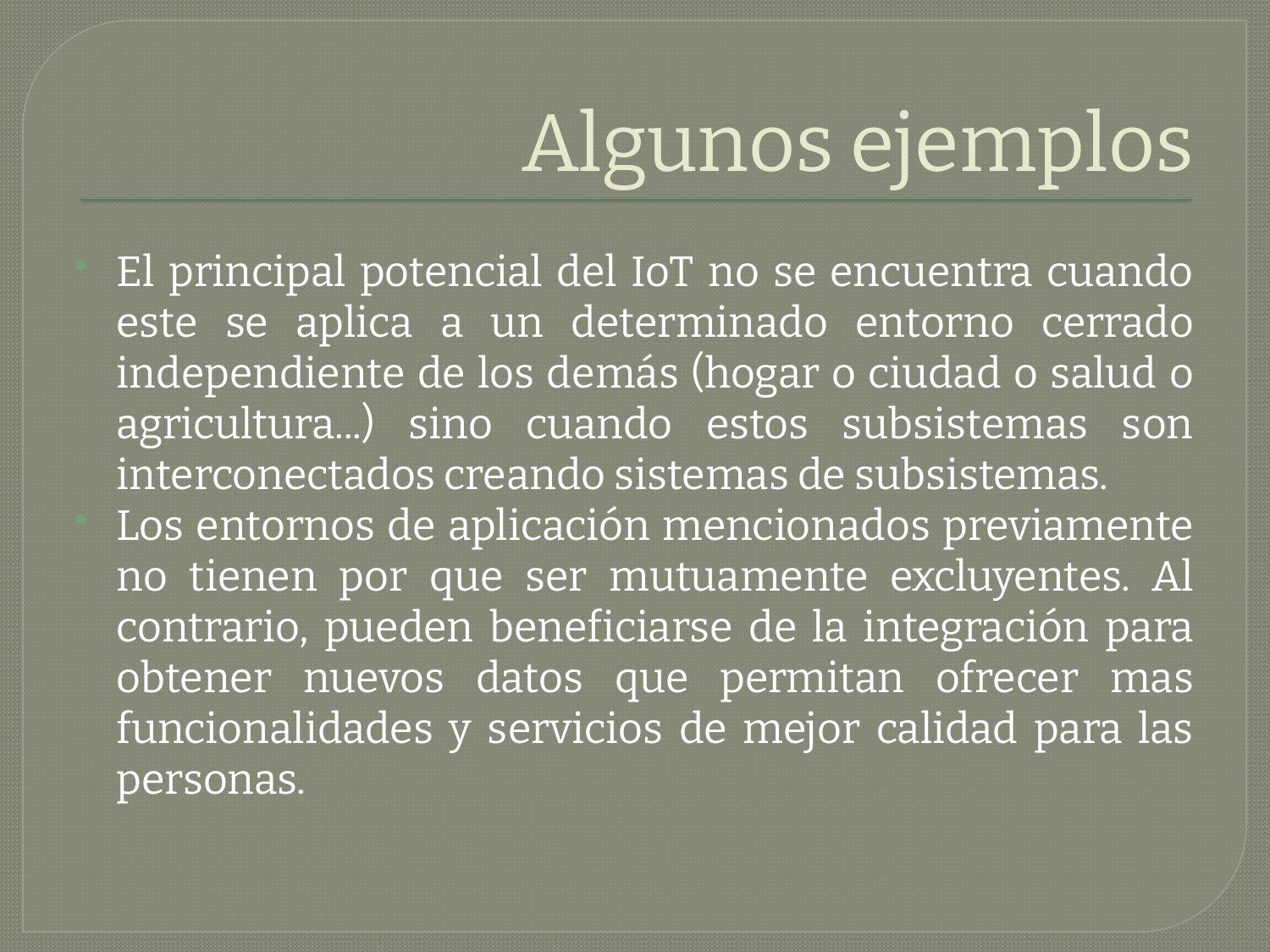

# Algunos ejemplos
El principal potencial del IoT no se encuentra cuando este se aplica a un determinado entorno cerrado independiente de los demás (hogar o ciudad o salud o agricultura...) sino cuando estos subsistemas son interconectados creando sistemas de subsistemas.
Los entornos de aplicación mencionados previamente no tienen por que ser mutuamente excluyentes. Al contrario, pueden beneficiarse de la integración para obtener nuevos datos que permitan ofrecer mas funcionalidades y servicios de mejor calidad para las personas.